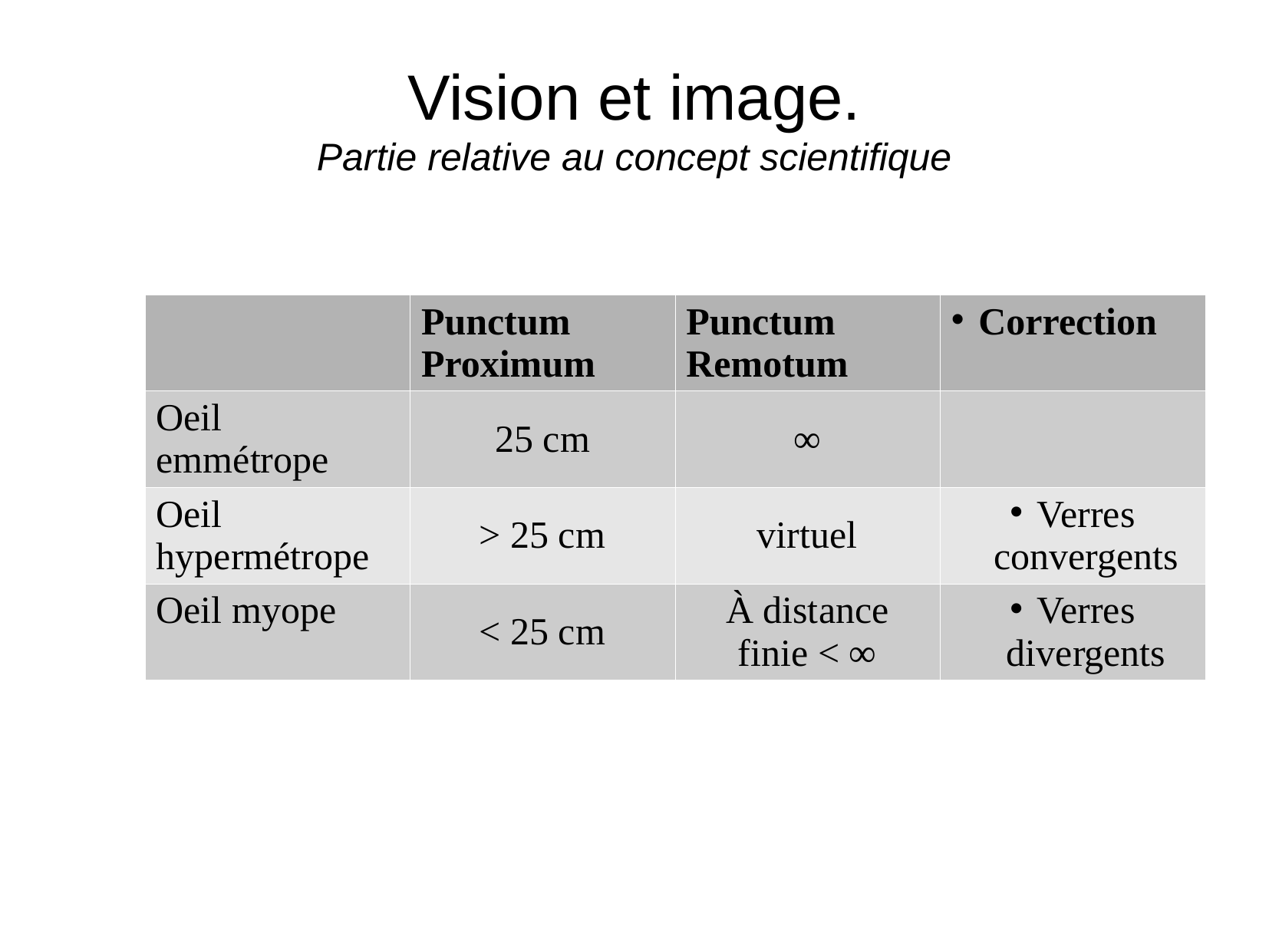

# Vision et image. Partie relative au concept scientifique
|  | Punctum Proximum | Punctum Remotum | Correction |
| --- | --- | --- | --- |
| Oeil emmétrope | 25 cm | ∞ |  |
| Oeil hypermétrope | > 25 cm | virtuel | Verres convergents |
| Oeil myope | < 25 cm | À distance finie < ∞ | Verres divergents |